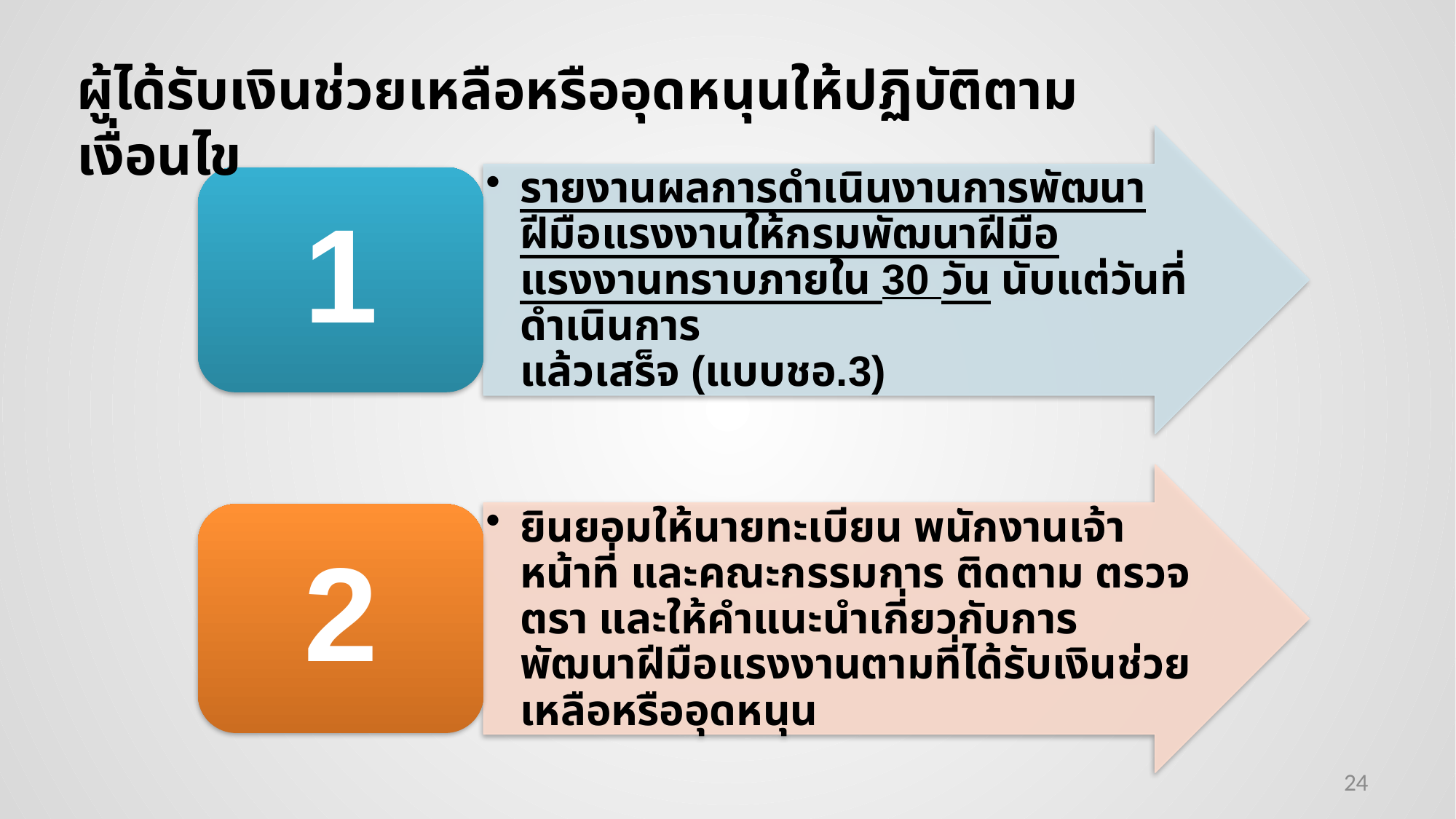

ผู้ได้รับเงินช่วยเหลือหรืออุดหนุนให้ปฏิบัติตามเงื่อนไข
รายงานผลการดำเนินงานการพัฒนาฝีมือแรงงานให้กรมพัฒนาฝีมือแรงงานทราบภายใน 30 วัน นับแต่วันที่ดำเนินการ
แล้วเสร็จ (แบบชอ.3)
1
ยินยอมให้นายทะเบียน พนักงานเจ้าหน้าที่ และคณะกรรมการ ติดตาม ตรวจตรา และให้คำแนะนำเกี่ยวกับการพัฒนาฝีมือแรงงานตามที่ได้รับเงินช่วยเหลือหรืออุดหนุน
2
24